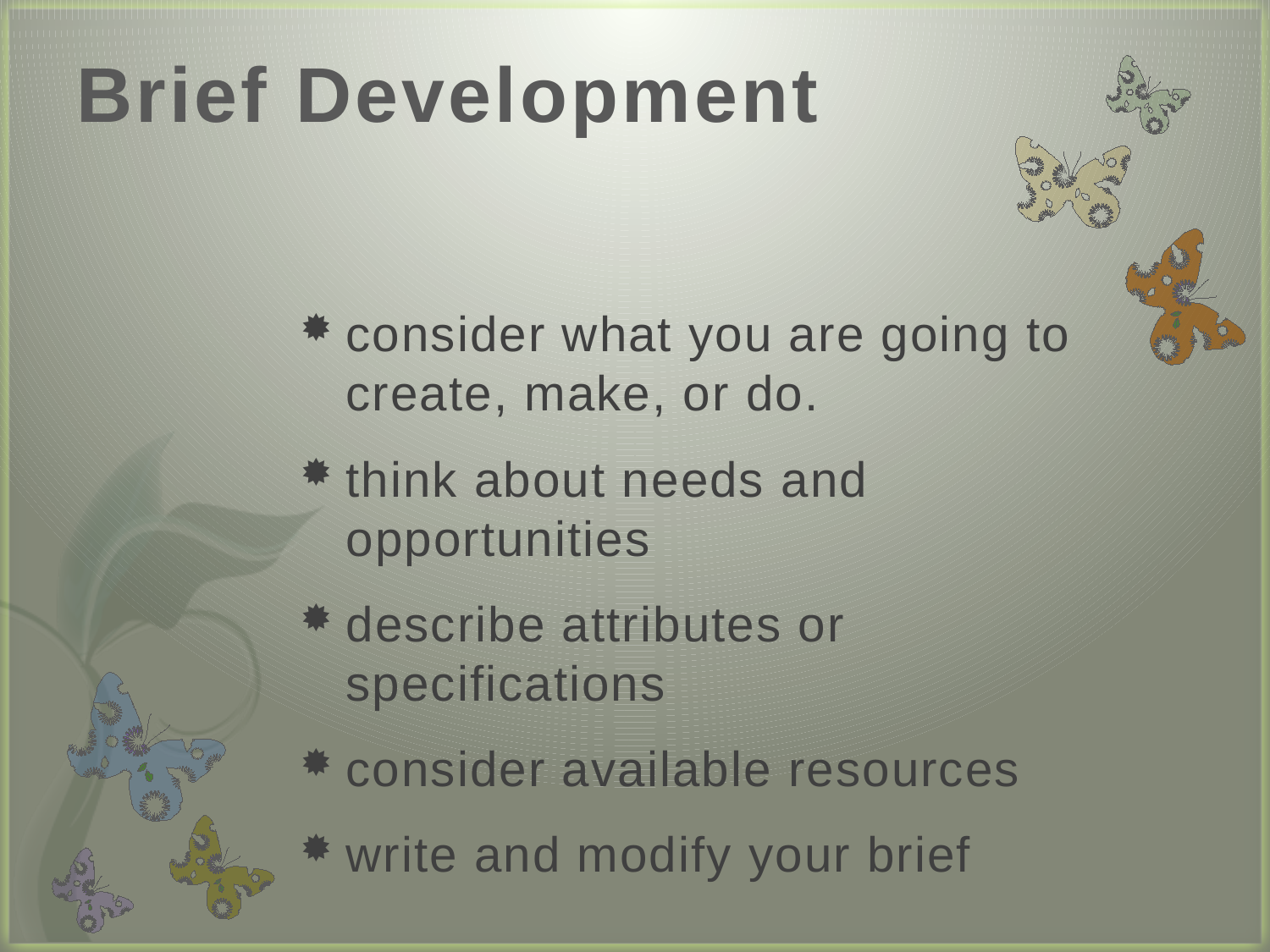

# Brief Development
consider what you are going to create, make, or do.
think about needs and opportunities
describe attributes or specifications
consider available resources
write and modify your brief